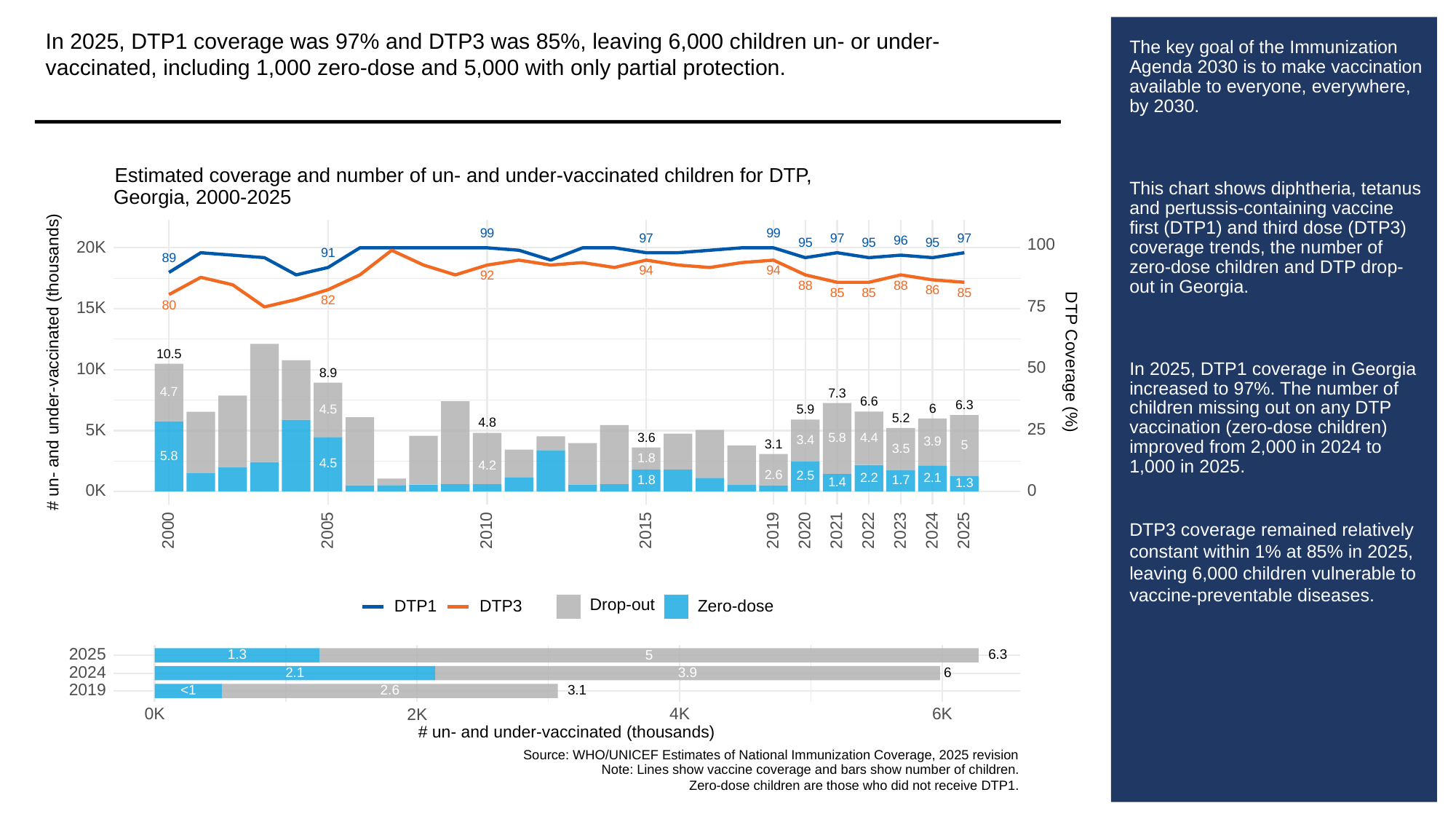

In 2025, DTP1 coverage was 97% and DTP3 was 85%, leaving 6,000 children un- or under-vaccinated, including 1,000 zero-dose and 5,000 with only partial protection.
# The key goal of the Immunization Agenda 2030 is to make vaccination available to everyone, everywhere, by 2030.

This chart shows diphtheria, tetanus and pertussis-containing vaccine first (DTP1) and third dose (DTP3) coverage trends, the number of zero-dose children and DTP drop-out in Georgia.

In 2025, DTP1 coverage in Georgia increased to 97%. The number of children missing out on any DTP vaccination (zero-dose children) improved from 2,000 in 2024 to 1,000 in 2025.

DTP3 coverage remained relatively constant within 1% at 85% in 2025, leaving 6,000 children vulnerable to vaccine-preventable diseases.

Estimated coverage and number of un- and under-vaccinated children for DTP,
Georgia, 2000-2025

99
99
97
97
97
96
95
95
95
100
20K

91

89
94
94
92

88
88
86
85
85
85
82
75
80
15K

10.5
# un- and under-vaccinated (thousands)
DTP Coverage (%)

50
10K

8.9

4.7
7.3

6.6

6.3

6
4.5
5.9

5.2

4.8

25
5K

3.6

5.8
4.4
3.4

3.9
3.1
5

3.5

5.8
1.8

4.5

4.2

2.6
2.5

2.2

2.1
1.8

1.7

1.4

1.3

0K
0

2023
2000
2005
2010
2015
2019
2020
2021
2022
2024
2025

Drop-out
DTP3
Zero-dose
DTP1

2025
1.3
6.3
5

2024
3.9
6
2.1

2019
3.1
2.6
<1

0K
6K
2K
4K
# un- and under-vaccinated (thousands)
Source: WHO/UNICEF Estimates of National Immunization Coverage, 2025 revision
Note: Lines show vaccine coverage and bars show number of children.
Zero-dose children are those who did not receive DTP1.